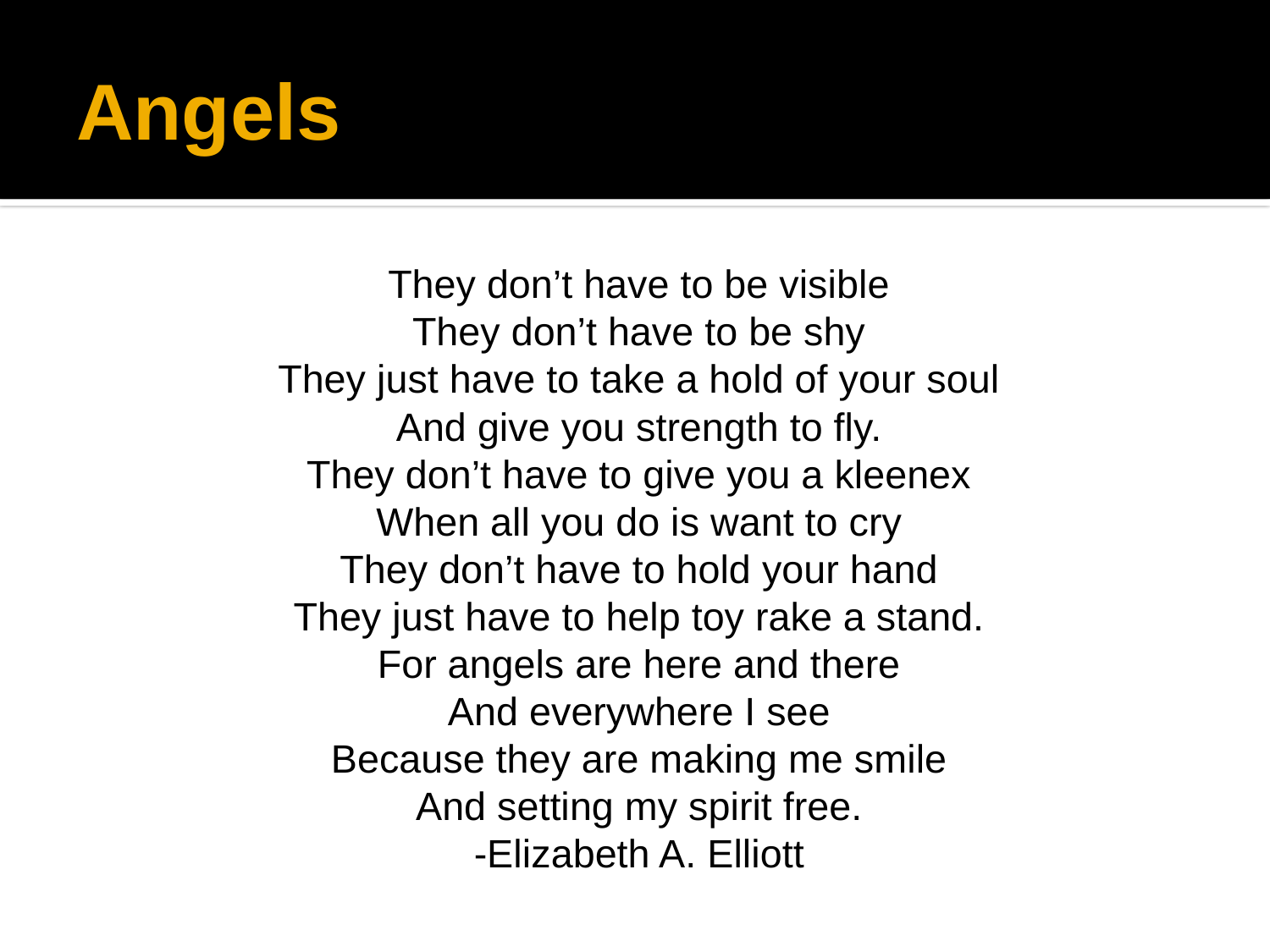

# Angels
They don’t have to be visible
They don’t have to be shy
They just have to take a hold of your soul
And give you strength to fly.
They don’t have to give you a kleenex
When all you do is want to cry
They don’t have to hold your hand
They just have to help toy rake a stand.
For angels are here and there
And everywhere I see
Because they are making me smile
And setting my spirit free.
-Elizabeth A. Elliott